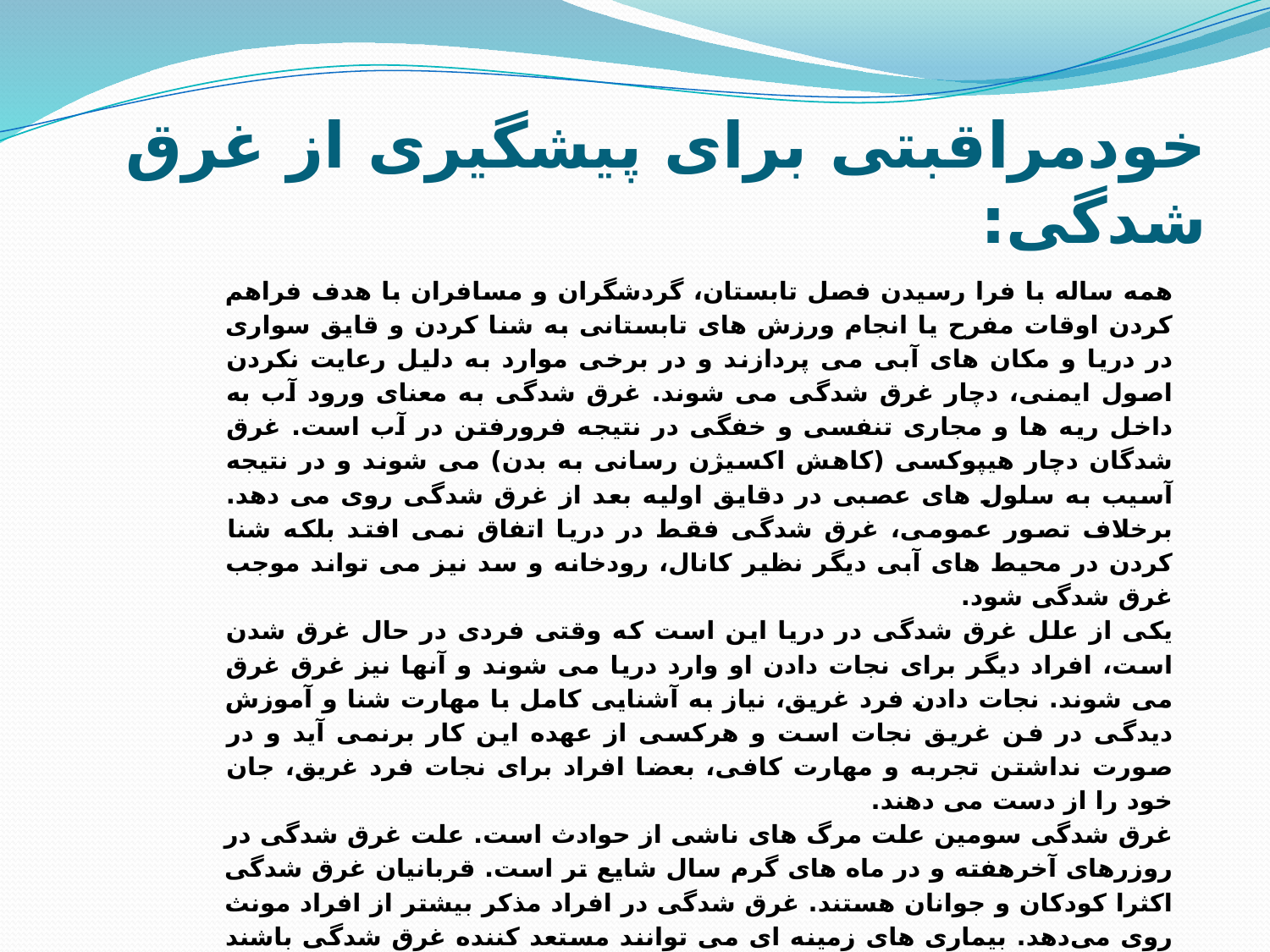

# خودمراقبتی برای پیشگیری از غرق شدگی:
همه ساله با فرا رسیدن فصل تابستان، گردشگران و مسافران با هدف فراهم کردن اوقات مفرح یا انجام ورزش های تابستانی به شنا کردن و قایق سواری در دریا و مکان های آبی می پردازند و در برخی موارد به دلیل رعایت نکردن اصول ایمنی، دچار غرق شدگی می شوند. غرق شدگی به معنای ورود آب به داخل ریه ها و مجاری تنفسی و خفگی در نتیجه فرورفتن در آب است. غرق شدگان دچار هیپوکسی (کاهش اکسیژن رسانی به بدن) می شوند و در نتیجه آسیب به سلول های عصبی در دقایق اولیه بعد از غرق شدگی روی می دهد. برخلاف تصور عمومی، غرق شدگی فقط در دریا اتفاق نمی افتد بلکه شنا کردن در محیط های آبی دیگر نظیر کانال، رودخانه و سد نیز می تواند موجب غرق شدگی شود.
یکی از علل غرق شدگی در دریا این است که وقتی فردی در حال غرق شدن است، افراد دیگر برای نجات دادن او وارد دریا می شوند و آنها نیز غرق غرق می شوند. نجات دادن فرد غریق، نیاز به آشنایی کامل با مهارت شنا و آموزش دیدگی در فن غریق نجات است و هرکسی از عهده این کار برنمی آید و در صورت نداشتن تجربه و مهارت کافی، بعضا افراد برای نجات فرد غریق، جان خود را از دست می دهند.
غرق شدگی سومین علت مرگ های ناشی از حوادث است. علت غرق شدگی در روزرهای آخرهفته و در ماه های گرم سال شایع تر است. قربانیان غرق شدگی اکثرا کودکان و جوانان هستند. غرق شدگی در افراد مذکر بیشتر از افراد مونث روی می‌دهد. بیماری های زمینه ای می توانند مستعد کننده غرق شدگی باشند مانند: صرع، بیماری های قلبی، ضعف عضلانی، عقب ماندگی ذهنی و ..... همچنین مصرف داروهای خواب آور، الکل و مواد روان گردان قبل از شنا می تواند زمینه ساز غرق شدگی باشد. کودکان 4- 1 سال در معرض خطر غرق شدگی در حوض، استخر و وان حمام هستند. آنها به دلیل کنجکاوی، عدم درک خطر و  غفلت والدین دچار غرق شدگی می شوند.
25 جولای، روز جهانی پیشگیری از غرق شدگی است. در این مناسبت، شایسته است که برنامه ها و کمپین های پیشگیری از حوادث با جدیت و تمرکز بیشتری انجام شود.